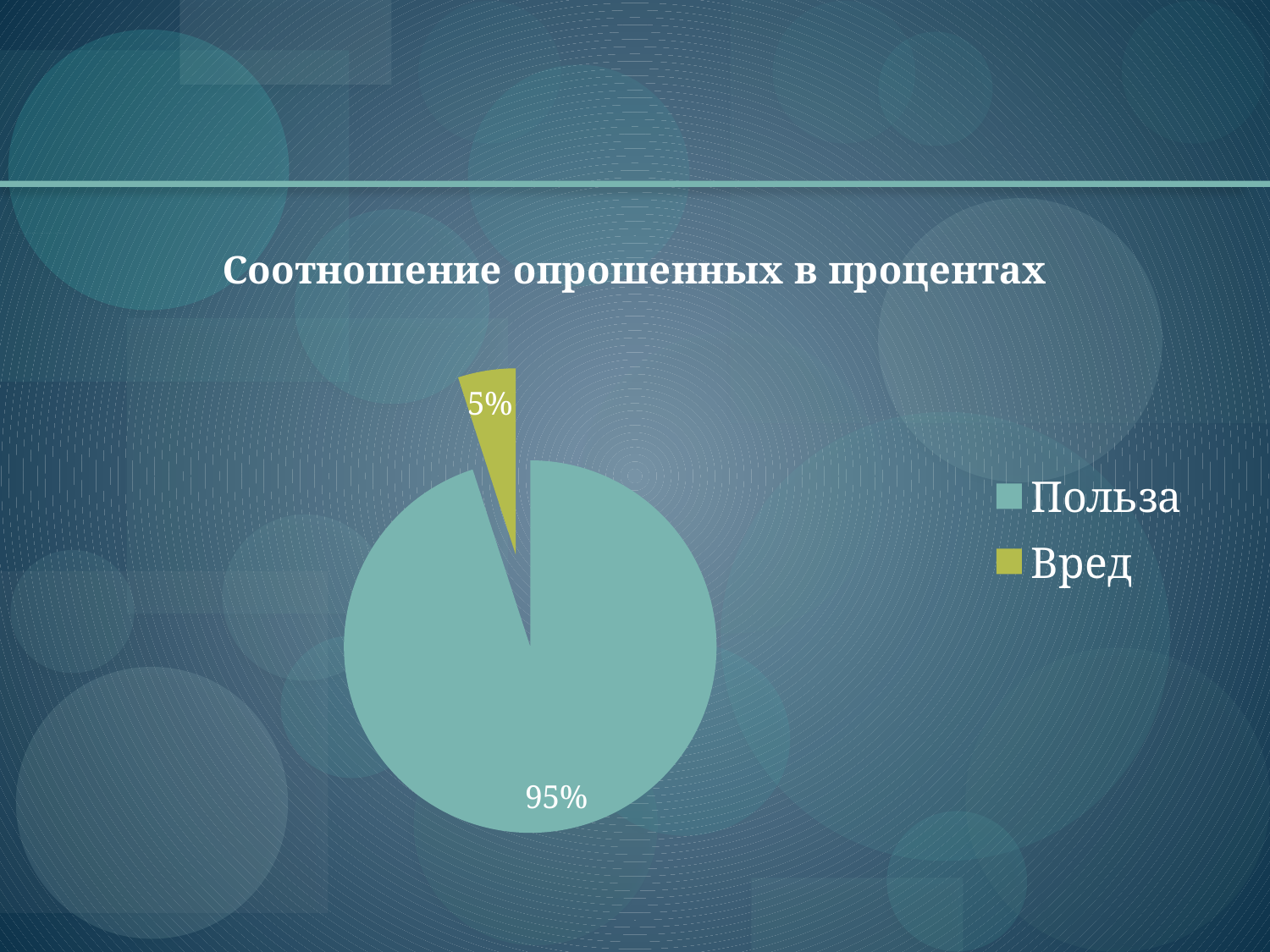

### Chart:

| Category | Cоотношение опрошенных в процентах |
|---|---|
| Польза | 95.0 |
| Вред | 5.0 |
# Что для вас мобильные телефон: польза или вред?